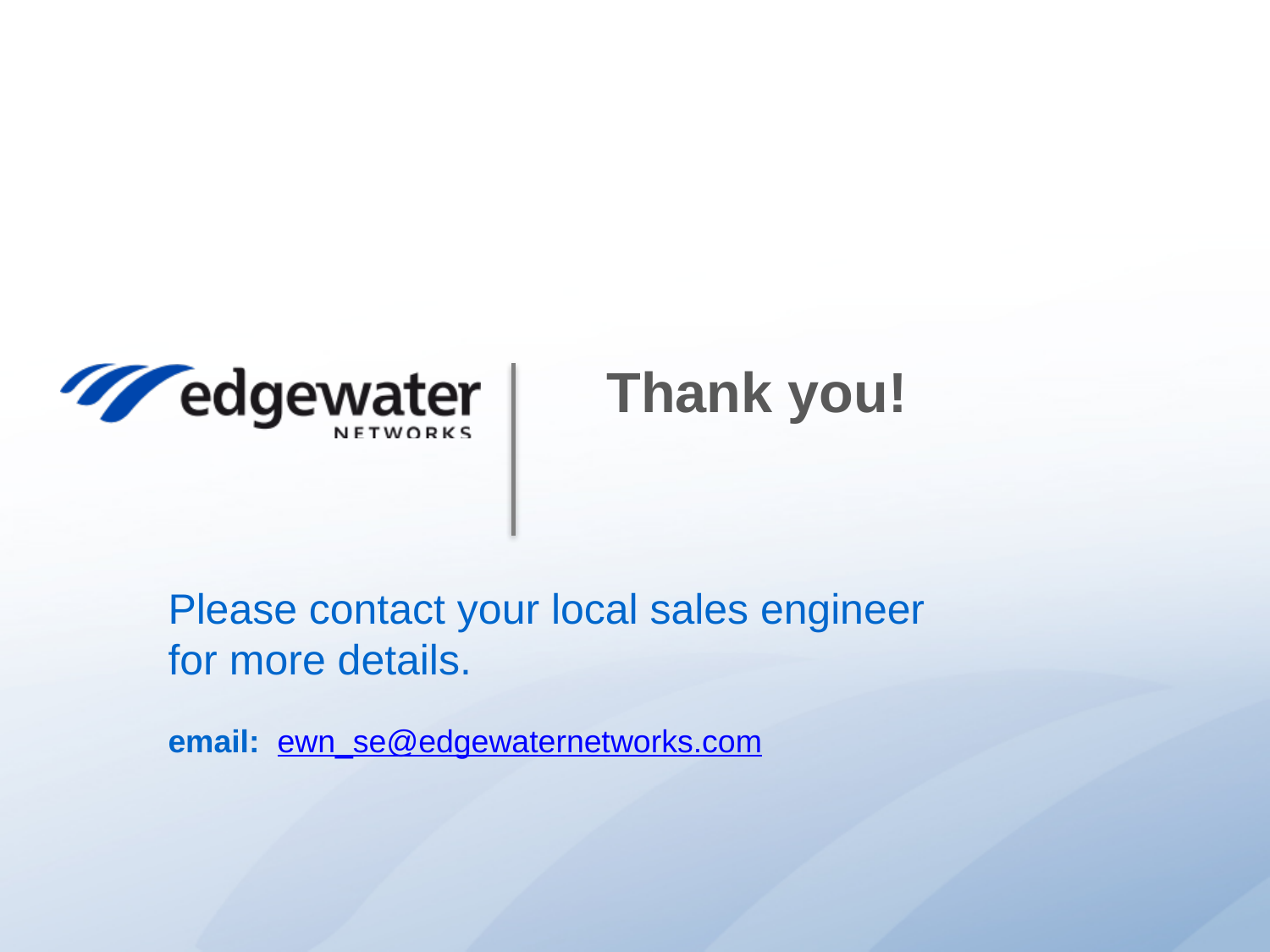

# Thank you!
Please contact your local sales engineer for more details.

email:  ewn_se@edgewaternetworks.com